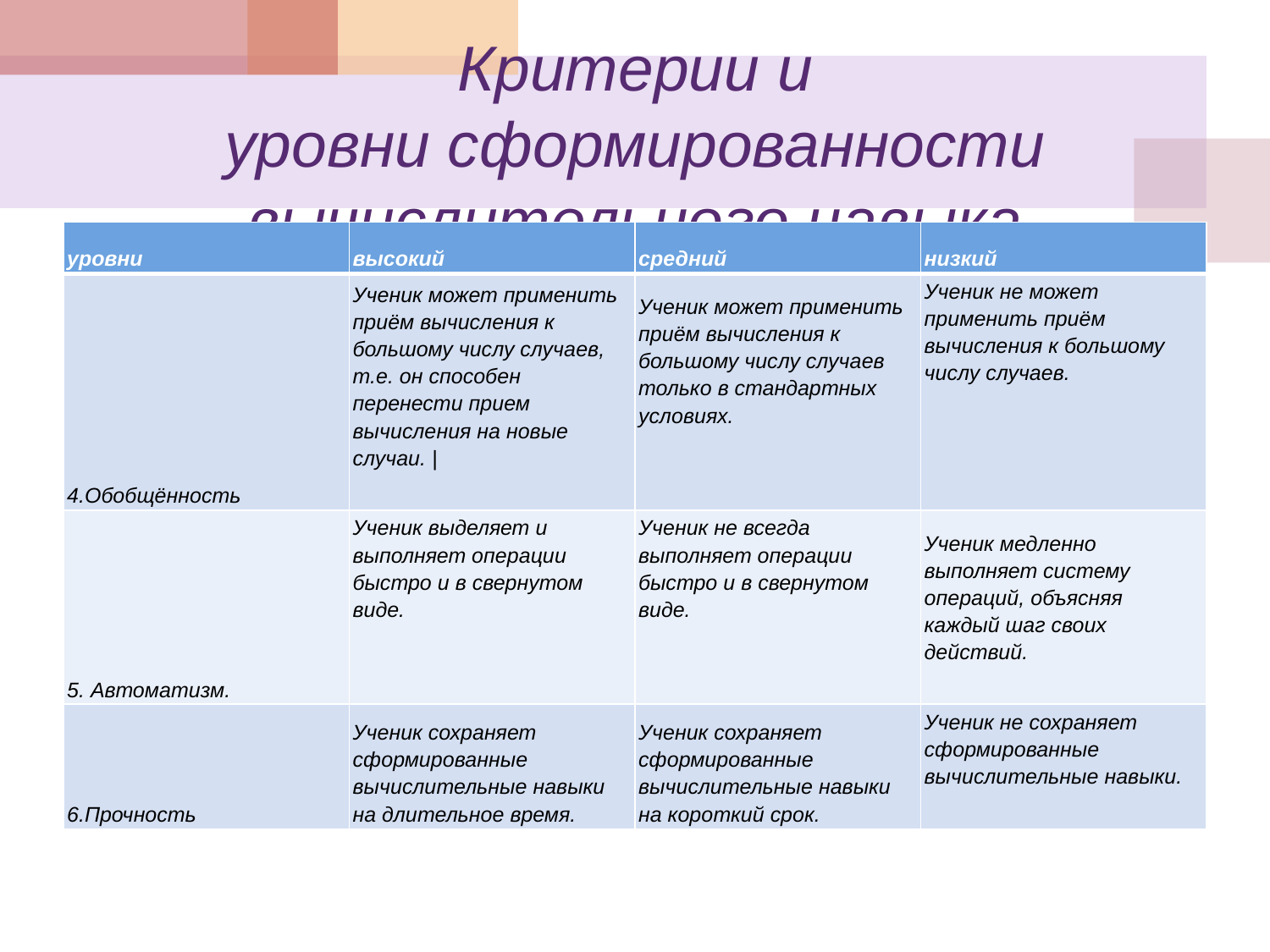

# Критерии и уровни сформированности вычислительного навыка
| уровни | высокий | средний | низкий |
| --- | --- | --- | --- |
| 4.Обобщённость | Ученик может применить приём вычисления к большому числу случаев, т.е. он способен перенести прием вычисления на новые случаи. | | Ученик может применить приём вычисления к большому числу случаев только в стандартных условиях. | Ученик не может применить приём вычисления к большому числу случаев. |
| 5. Автоматизм. | Ученик выделяет и выполняет операции быстро и в свернутом виде. | Ученик не всегда выполняет операции быстро и в свернутом виде. | Ученик медленно выполняет систему операций, объясняя каждый шаг своих действий. |
| 6.Прочность | Ученик сохраняет сформированные вычислительные навыки на длительное время. | Ученик сохраняет сформированные вычислительные навыки на короткий срок. | Ученик не сохраняет сформированные вычислительные навыки. |